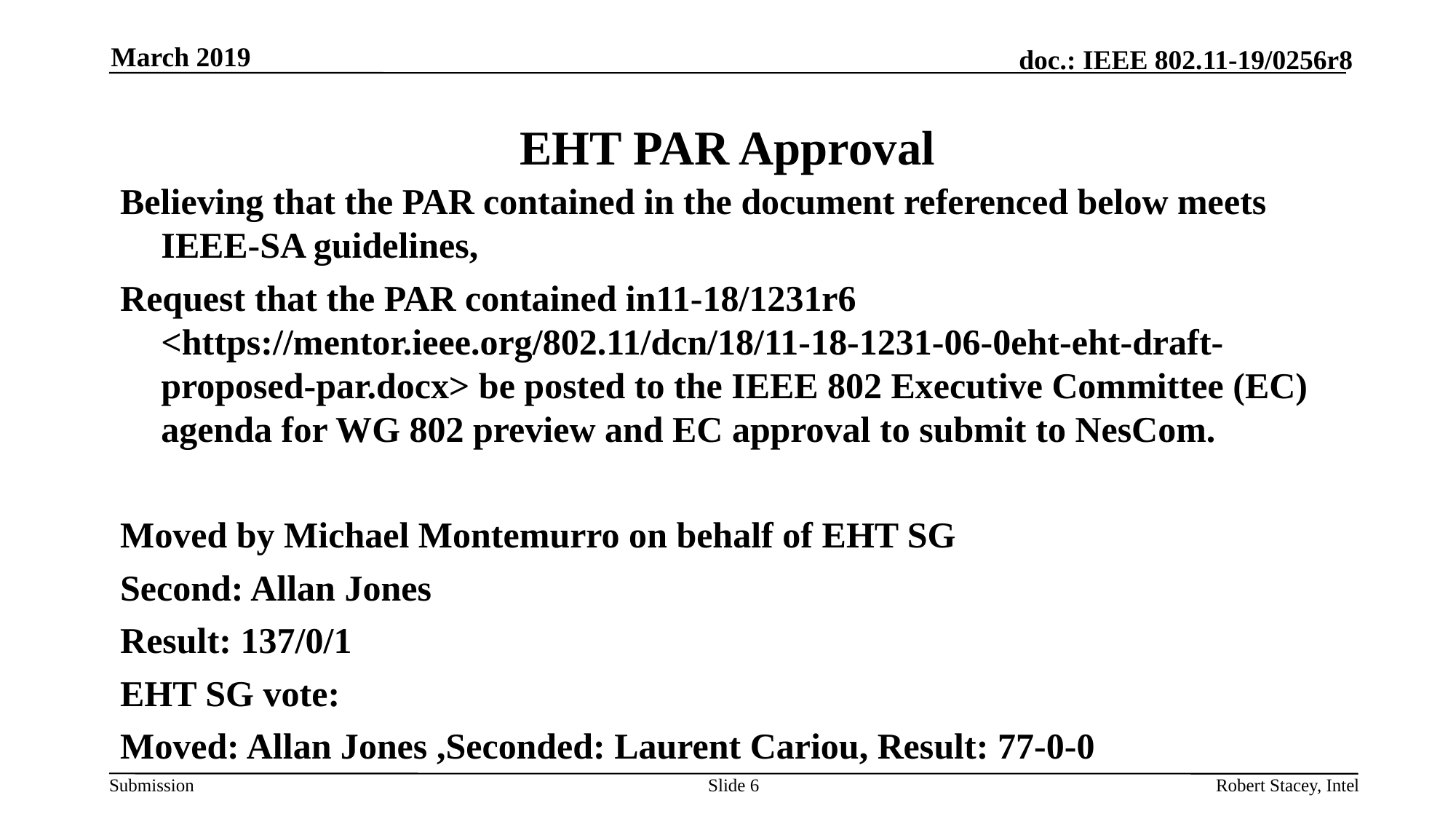

March 2019
# EHT PAR Approval
Believing that the PAR contained in the document referenced below meets IEEE-SA guidelines,
Request that the PAR contained in11-18/1231r6 <https://mentor.ieee.org/802.11/dcn/18/11-18-1231-06-0eht-eht-draft-proposed-par.docx> be posted to the IEEE 802 Executive Committee (EC) agenda for WG 802 preview and EC approval to submit to NesCom.

Moved by Michael Montemurro on behalf of EHT SG
Second: Allan Jones
Result: 137/0/1
EHT SG vote:
Moved: Allan Jones ,Seconded: Laurent Cariou, Result: 77-0-0

Slide 6
Robert Stacey, Intel